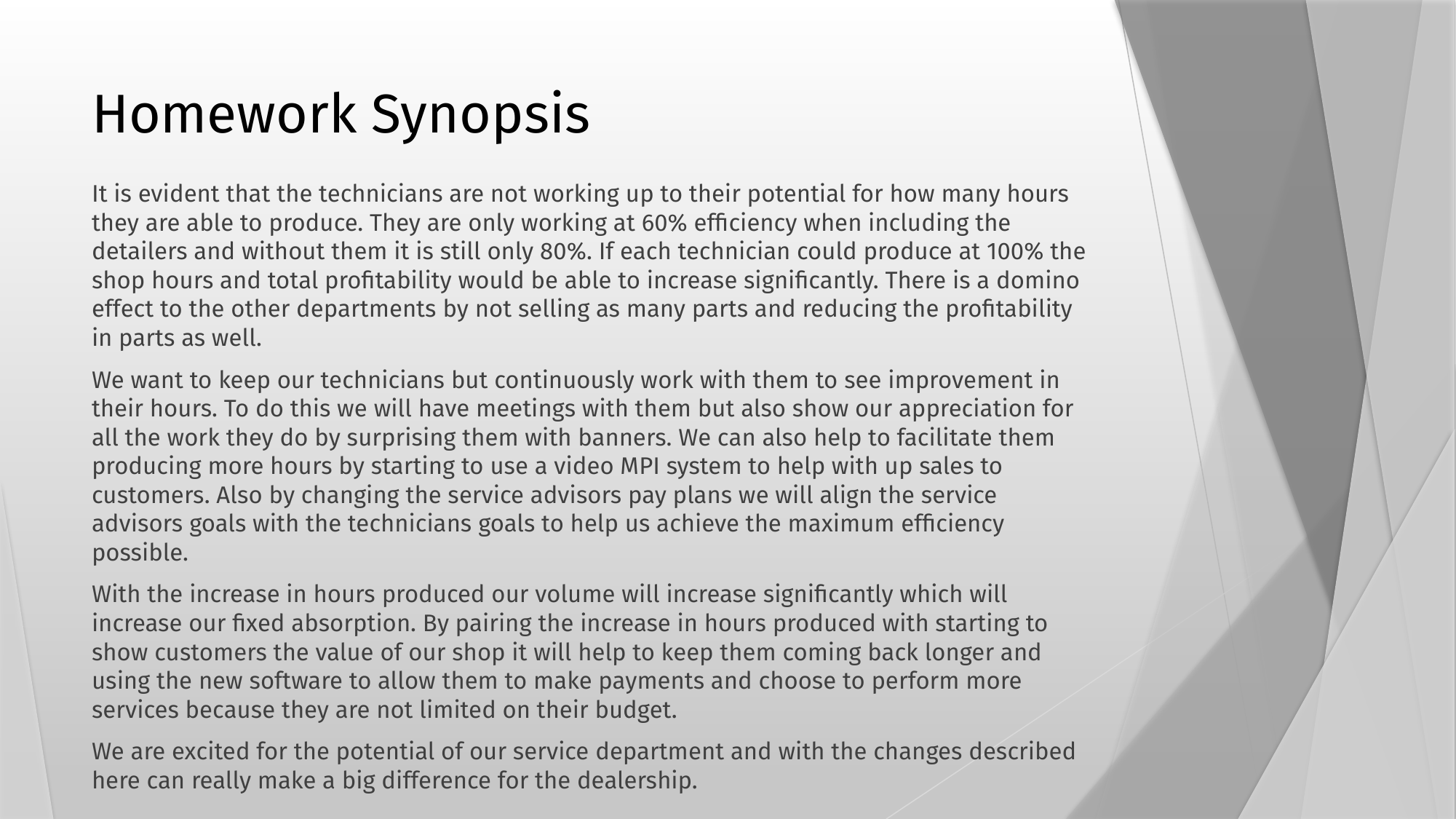

# Homework Synopsis
It is evident that the technicians are not working up to their potential for how many hours they are able to produce. They are only working at 60% efficiency when including the detailers and without them it is still only 80%. If each technician could produce at 100% the shop hours and total profitability would be able to increase significantly. There is a domino effect to the other departments by not selling as many parts and reducing the profitability in parts as well.
We want to keep our technicians but continuously work with them to see improvement in their hours. To do this we will have meetings with them but also show our appreciation for all the work they do by surprising them with banners. We can also help to facilitate them producing more hours by starting to use a video MPI system to help with up sales to customers. Also by changing the service advisors pay plans we will align the service advisors goals with the technicians goals to help us achieve the maximum efficiency possible.
With the increase in hours produced our volume will increase significantly which will increase our fixed absorption. By pairing the increase in hours produced with starting to show customers the value of our shop it will help to keep them coming back longer and using the new software to allow them to make payments and choose to perform more services because they are not limited on their budget.
We are excited for the potential of our service department and with the changes described here can really make a big difference for the dealership.